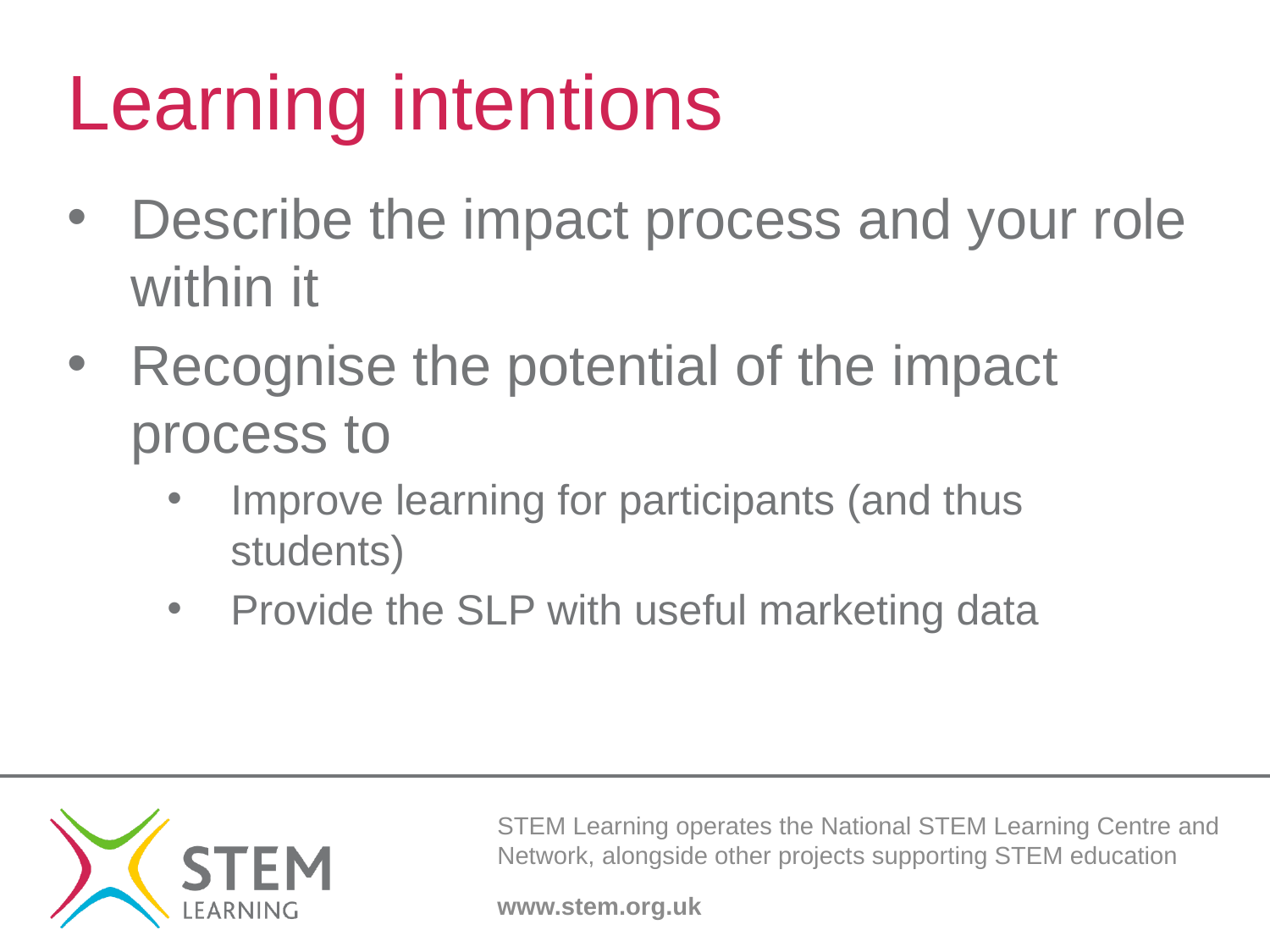

# Learning intentions
Describe the impact process and your role within it
Recognise the potential of the impact process to
Improve learning for participants (and thus students)
Provide the SLP with useful marketing data